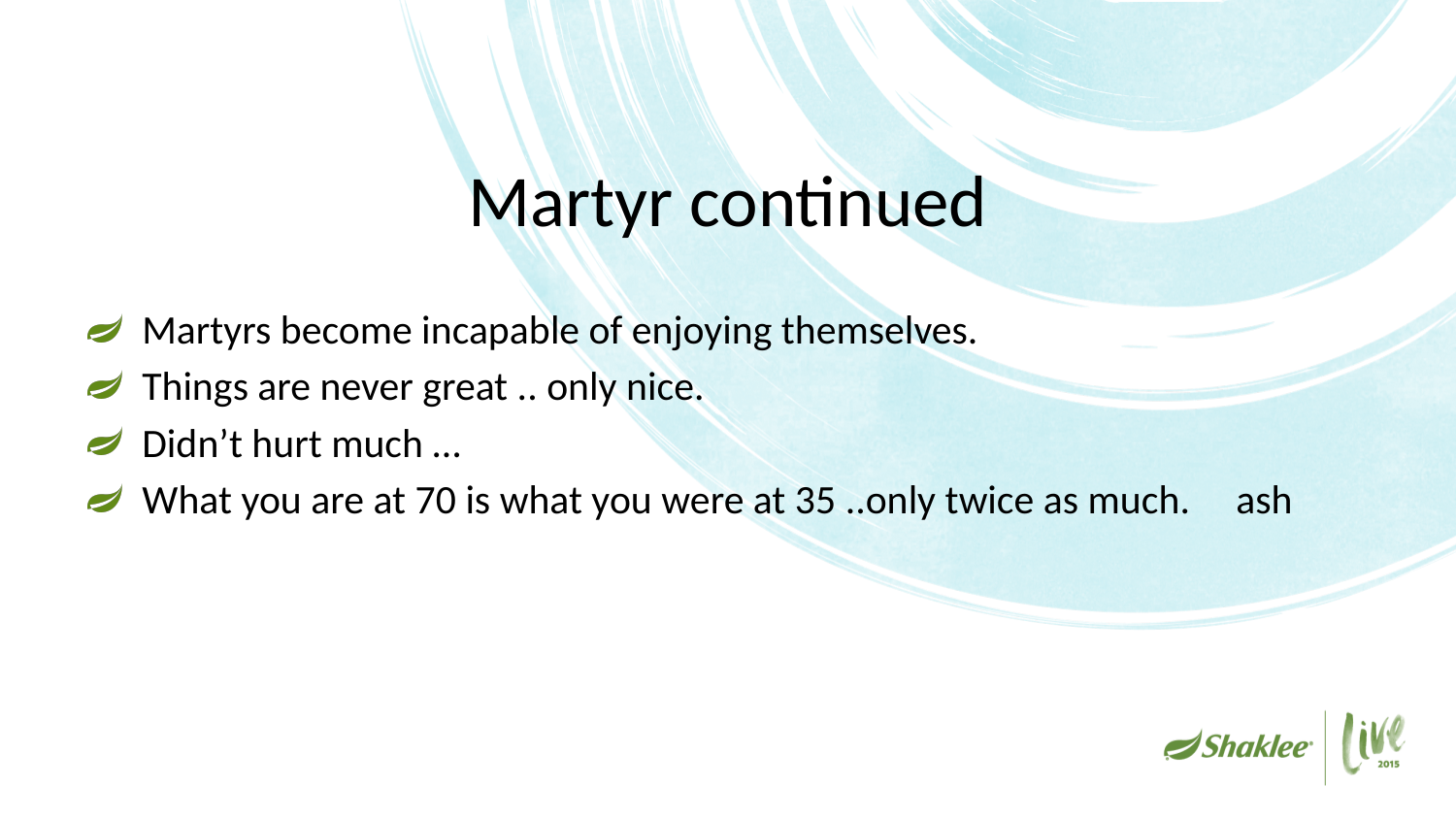

# Martyr continued
Martyrs become incapable of enjoying themselves.
Things are never great .. only nice.
Didn’t hurt much …
What you are at 70 is what you were at 35 ..only twice as much.     ash